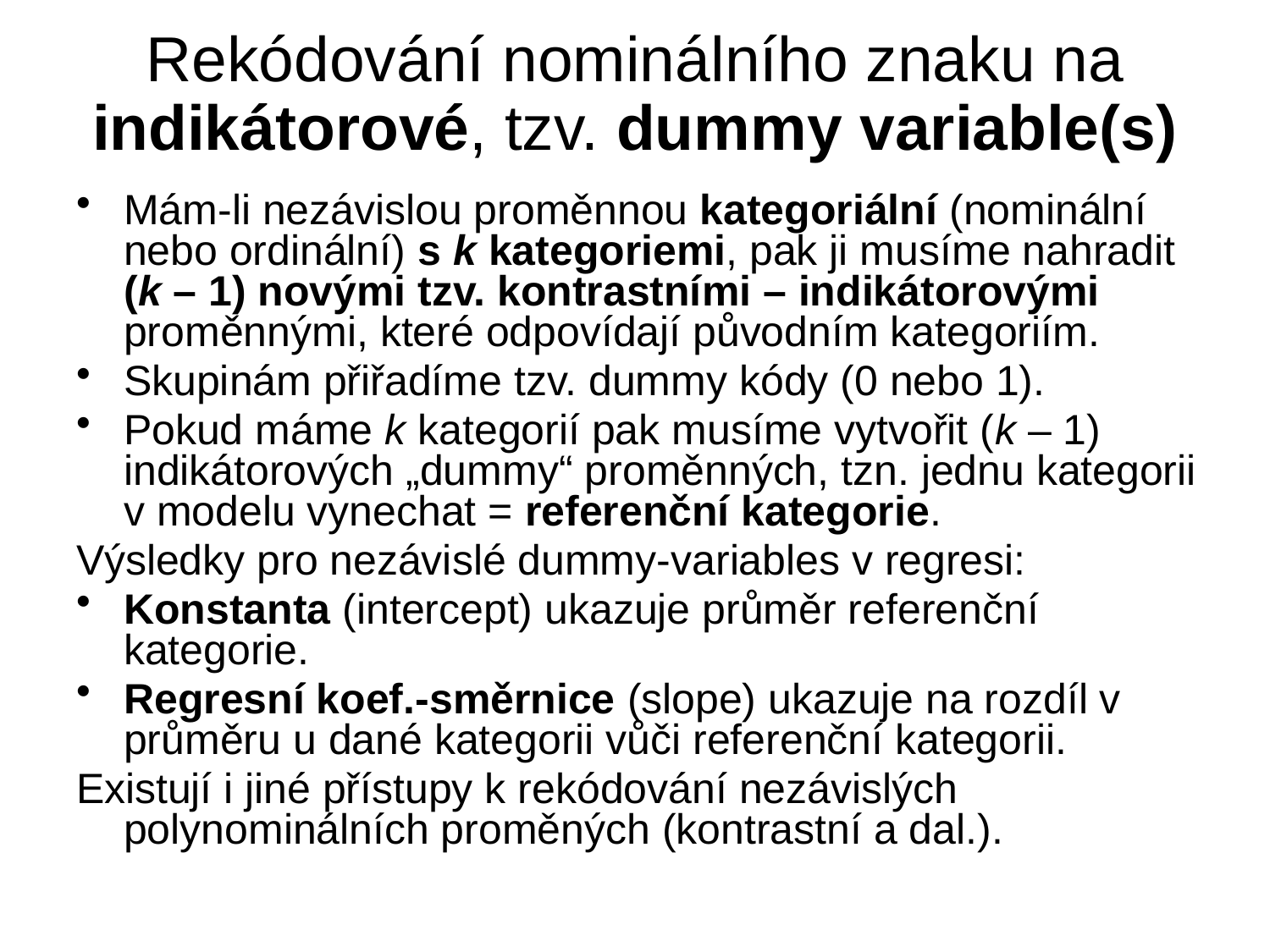

# Rekódování nominálního znaku na indikátorové, tzv. dummy variable(s)
Mám-li nezávislou proměnnou kategoriální (nominální nebo ordinální) s k kategoriemi, pak ji musíme nahradit (k – 1) novými tzv. kontrastními – indikátorovými proměnnými, které odpovídají původním kategoriím.
Skupinám přiřadíme tzv. dummy kódy (0 nebo 1).
Pokud máme k kategorií pak musíme vytvořit (k – 1) indikátorových „dummy“ proměnných, tzn. jednu kategorii v modelu vynechat = referenční kategorie.
Výsledky pro nezávislé dummy-variables v regresi:
Konstanta (intercept) ukazuje průměr referenční kategorie.
Regresní koef.-směrnice (slope) ukazuje na rozdíl v průměru u dané kategorii vůči referenční kategorii.
Existují i jiné přístupy k rekódování nezávislých polynominálních proměných (kontrastní a dal.).